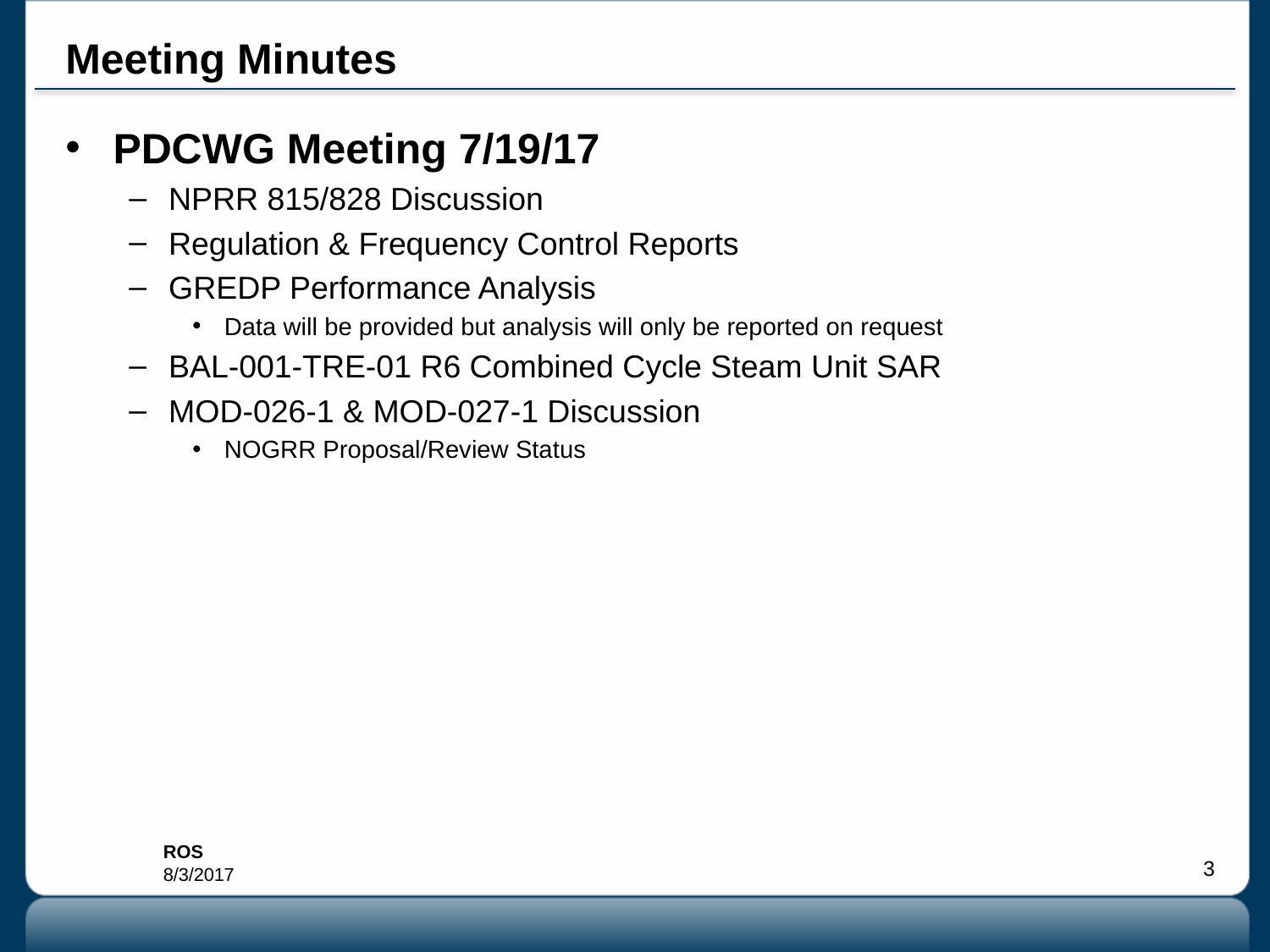

# Meeting Minutes
PDCWG Meeting 7/19/17
NPRR 815/828 Discussion
Regulation & Frequency Control Reports
GREDP Performance Analysis
Data will be provided but analysis will only be reported on request
BAL-001-TRE-01 R6 Combined Cycle Steam Unit SAR
MOD-026-1 & MOD-027-1 Discussion
NOGRR Proposal/Review Status